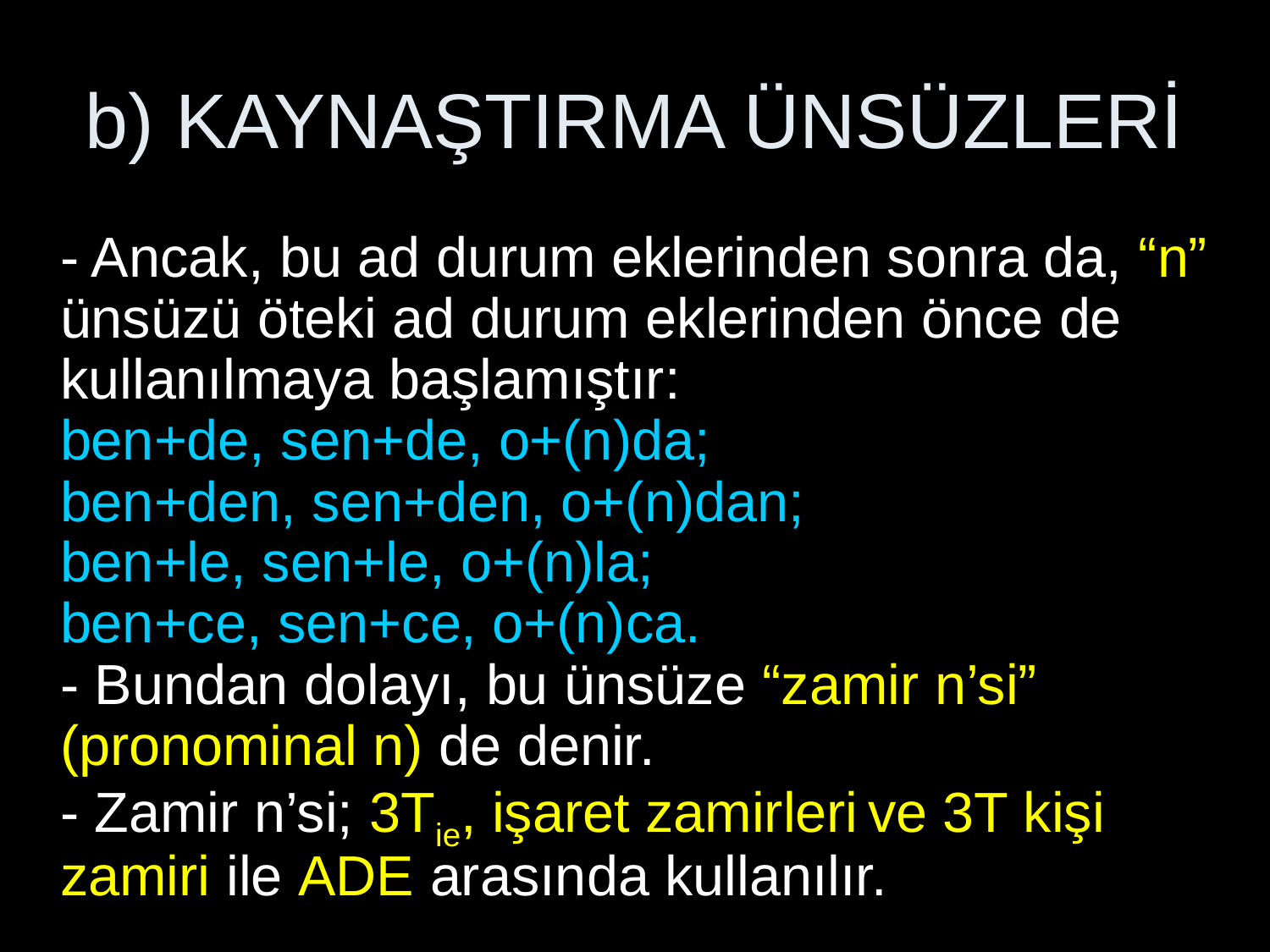

# b) KAYNAŞTIRMA ÜNSÜZLERİ
	- Ancak, bu ad durum eklerinden sonra da, “n” ünsüzü öteki ad durum eklerinden önce de kullanılmaya başlamıştır:
ben+de, sen+de, o+(n)da;
ben+den, sen+den, o+(n)dan;
ben+le, sen+le, o+(n)la;
ben+ce, sen+ce, o+(n)ca.
- Bundan dolayı, bu ünsüze “zamir n’si” (pronominal n) de denir.
- Zamir n’si; 3Tie, işaret zamirleri ve 3T kişi zamiri ile ADE arasında kullanılır.